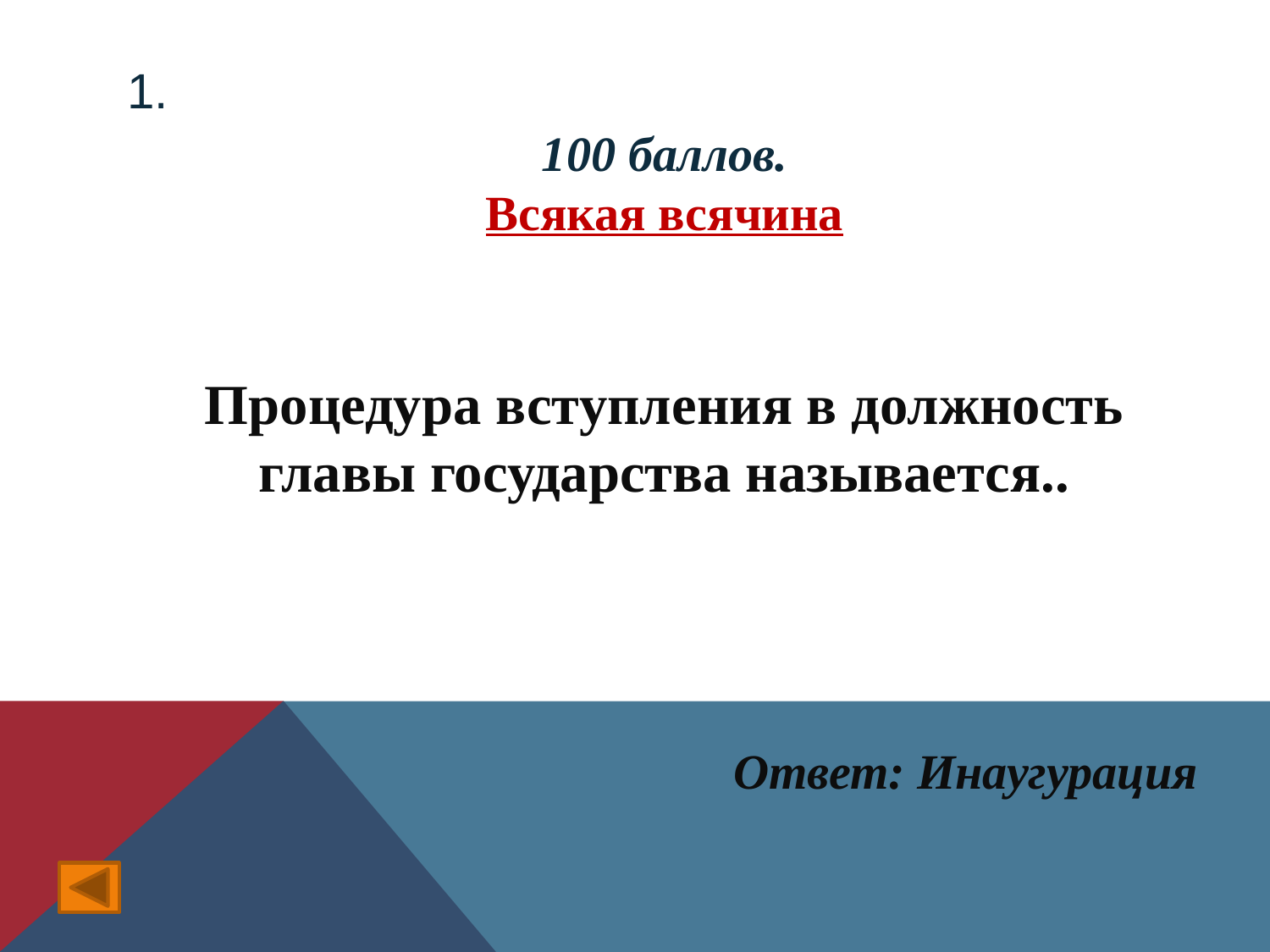

# 1.
100 баллов.
Всякая всячина

Процедура вступления в должность главы государства называется..

Ответ: Инаугурация